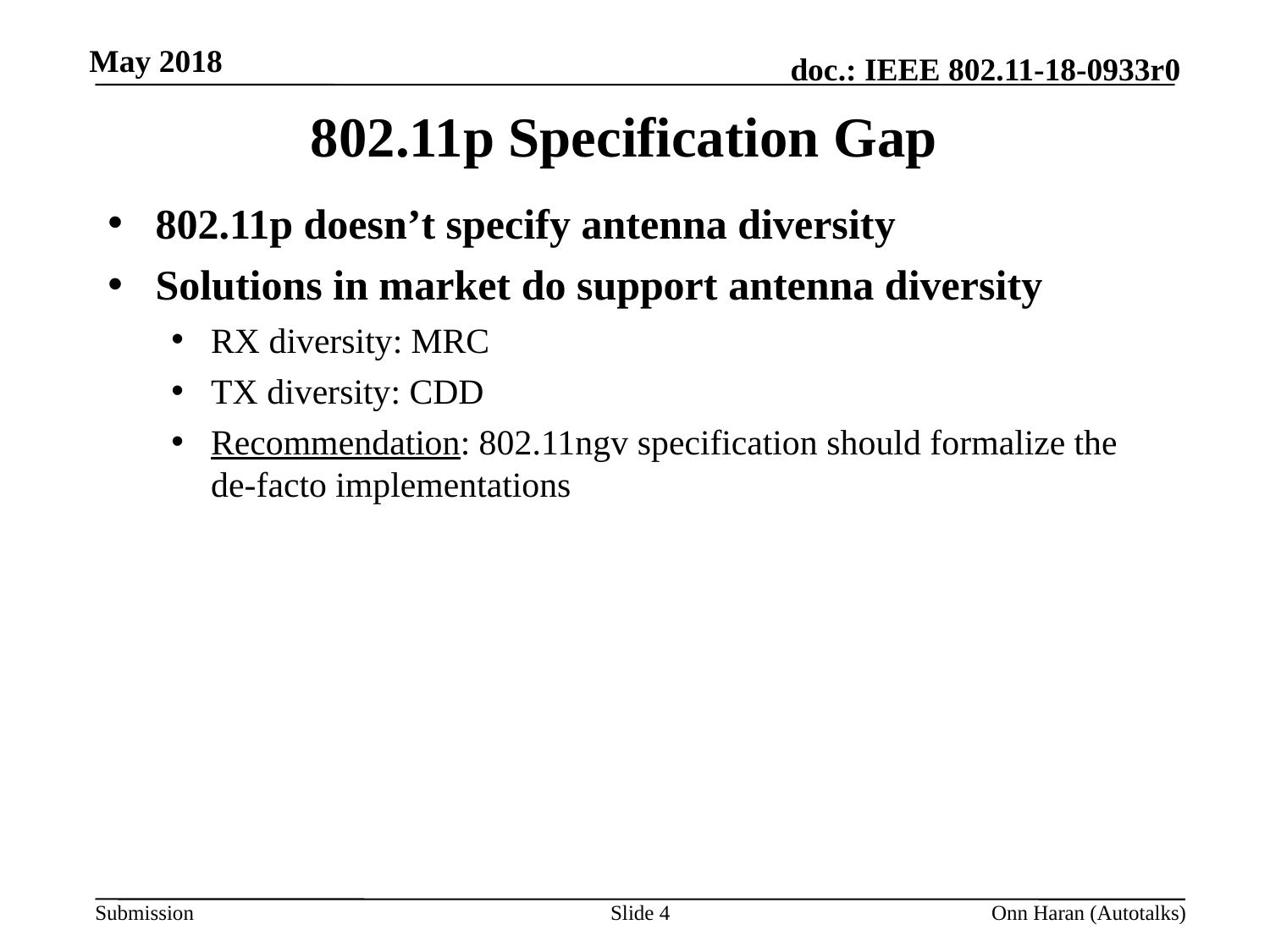

May 2018
# 802.11p Specification Gap
802.11p doesn’t specify antenna diversity
Solutions in market do support antenna diversity
RX diversity: MRC
TX diversity: CDD
Recommendation: 802.11ngv specification should formalize the de-facto implementations
Slide 4
Onn Haran (Autotalks)